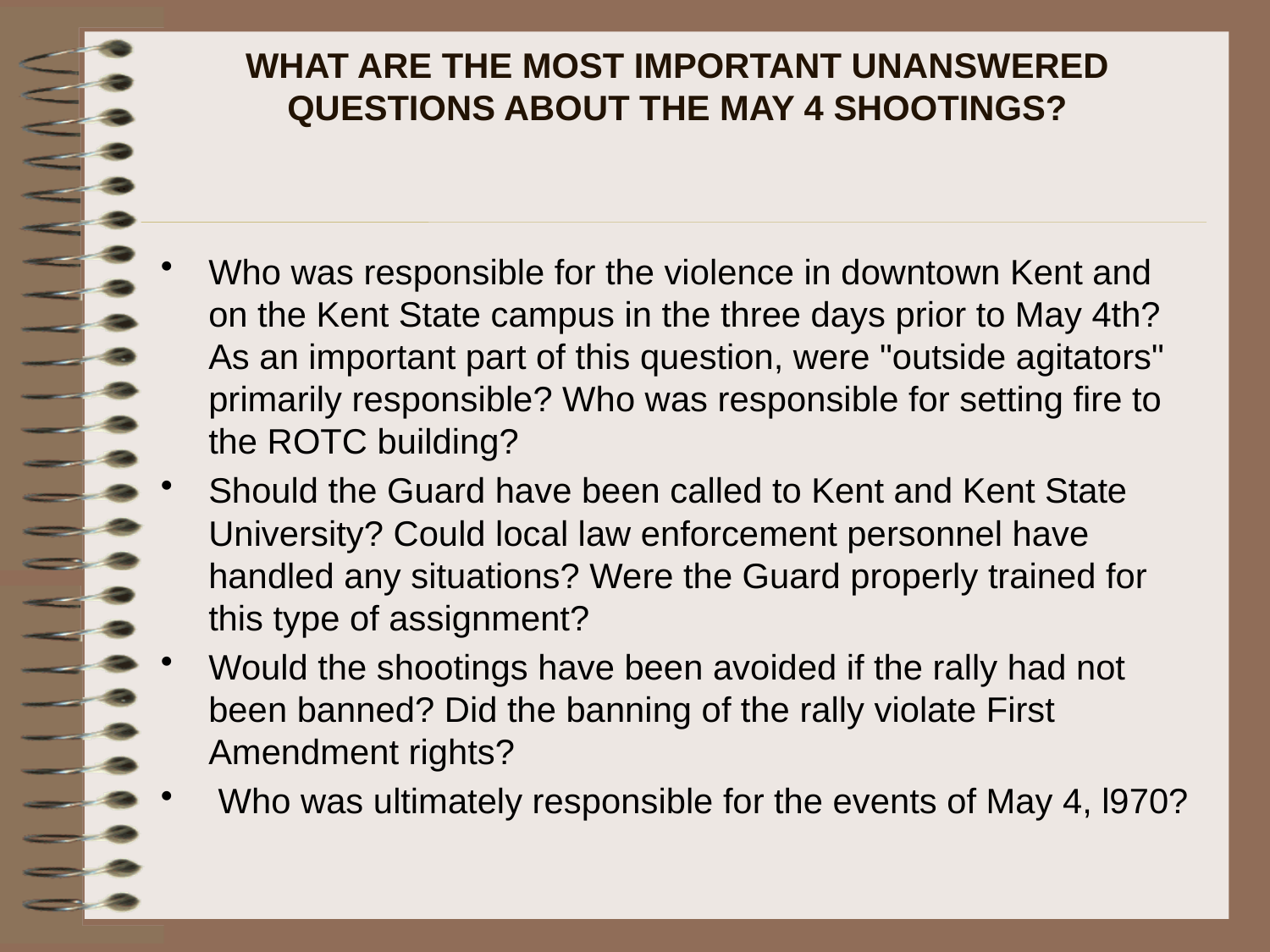

# WHAT ARE THE MOST IMPORTANT UNANSWERED QUESTIONS ABOUT THE MAY 4 SHOOTINGS?
Who was responsible for the violence in downtown Kent and on the Kent State campus in the three days prior to May 4th? As an important part of this question, were "outside agitators" primarily responsible? Who was responsible for setting fire to the ROTC building?
Should the Guard have been called to Kent and Kent State University? Could local law enforcement personnel have handled any situations? Were the Guard properly trained for this type of assignment?
Would the shootings have been avoided if the rally had not been banned? Did the banning of the rally violate First Amendment rights?
 Who was ultimately responsible for the events of May 4, l970?